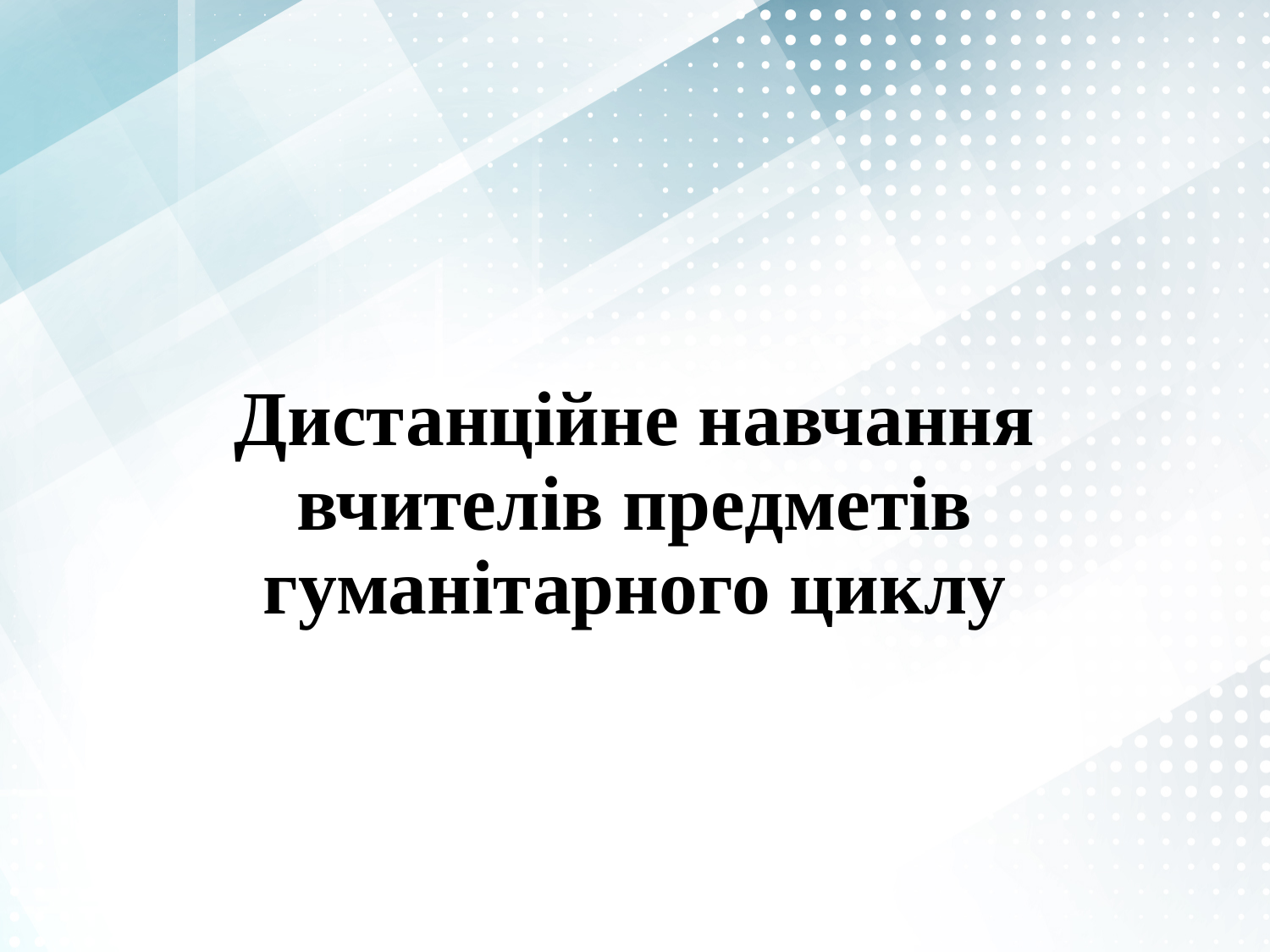

#

Дистанційне навчання вчителів предметів гуманітарного циклу